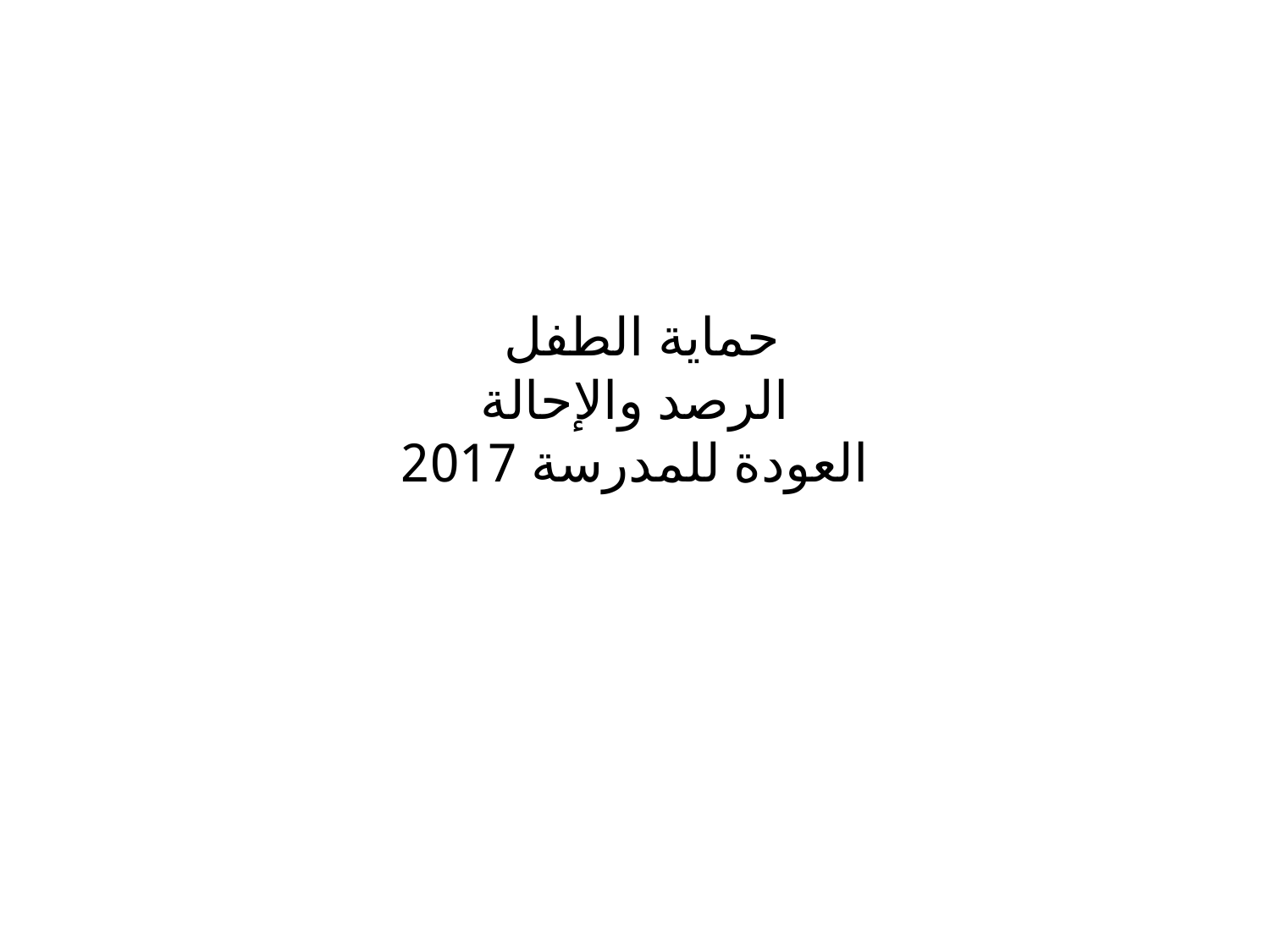

# حماية الطفل الرصد والإحالة العودة للمدرسة 2017